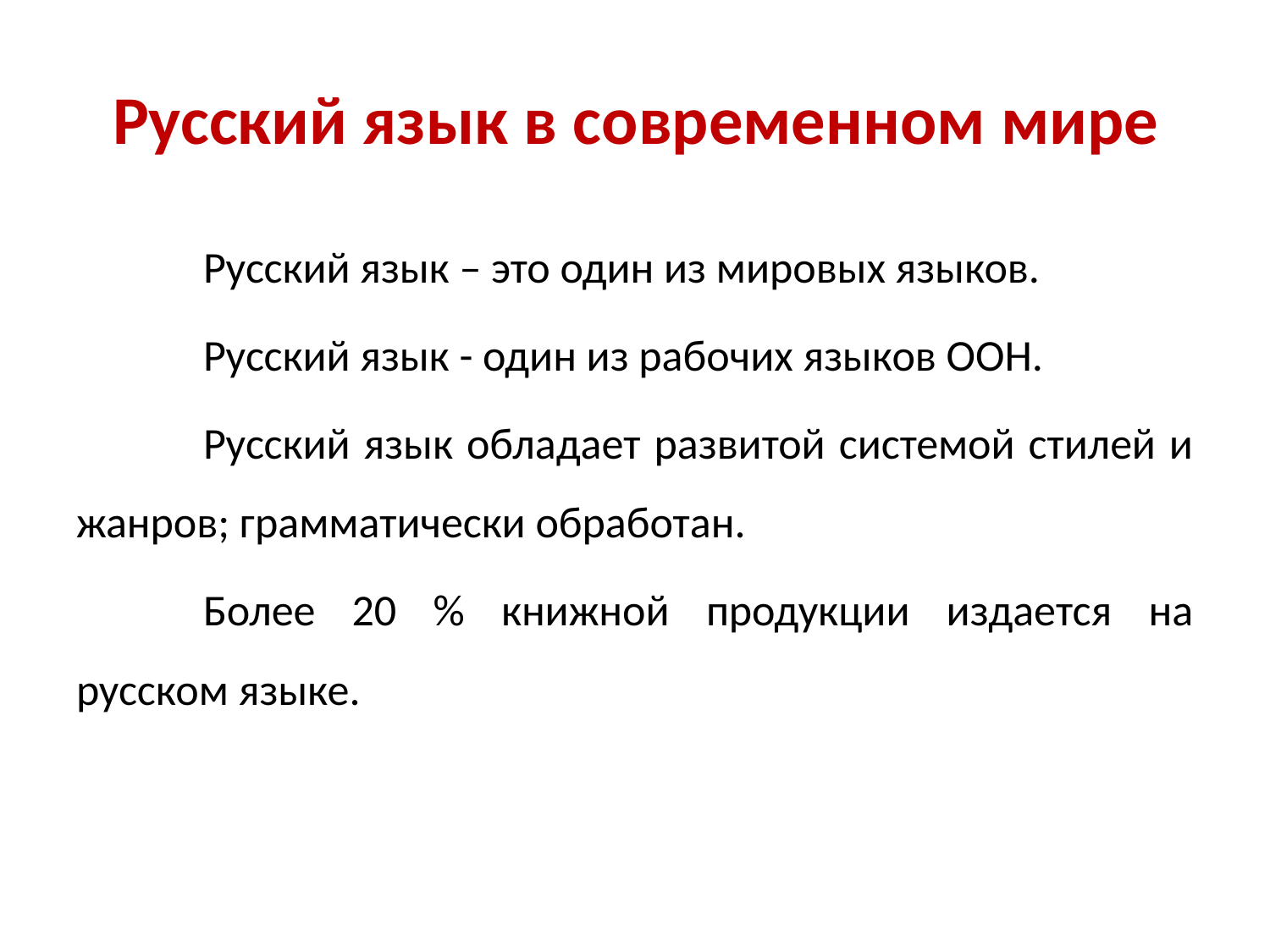

# Русский язык в современном мире
	Русский язык – это один из мировых языков.
	Русский язык - один из рабочих языков ООН.
	Русский язык обладает развитой системой стилей и жанров; грамматически обработан.
	Более 20 % книжной продукции издается на русском языке.